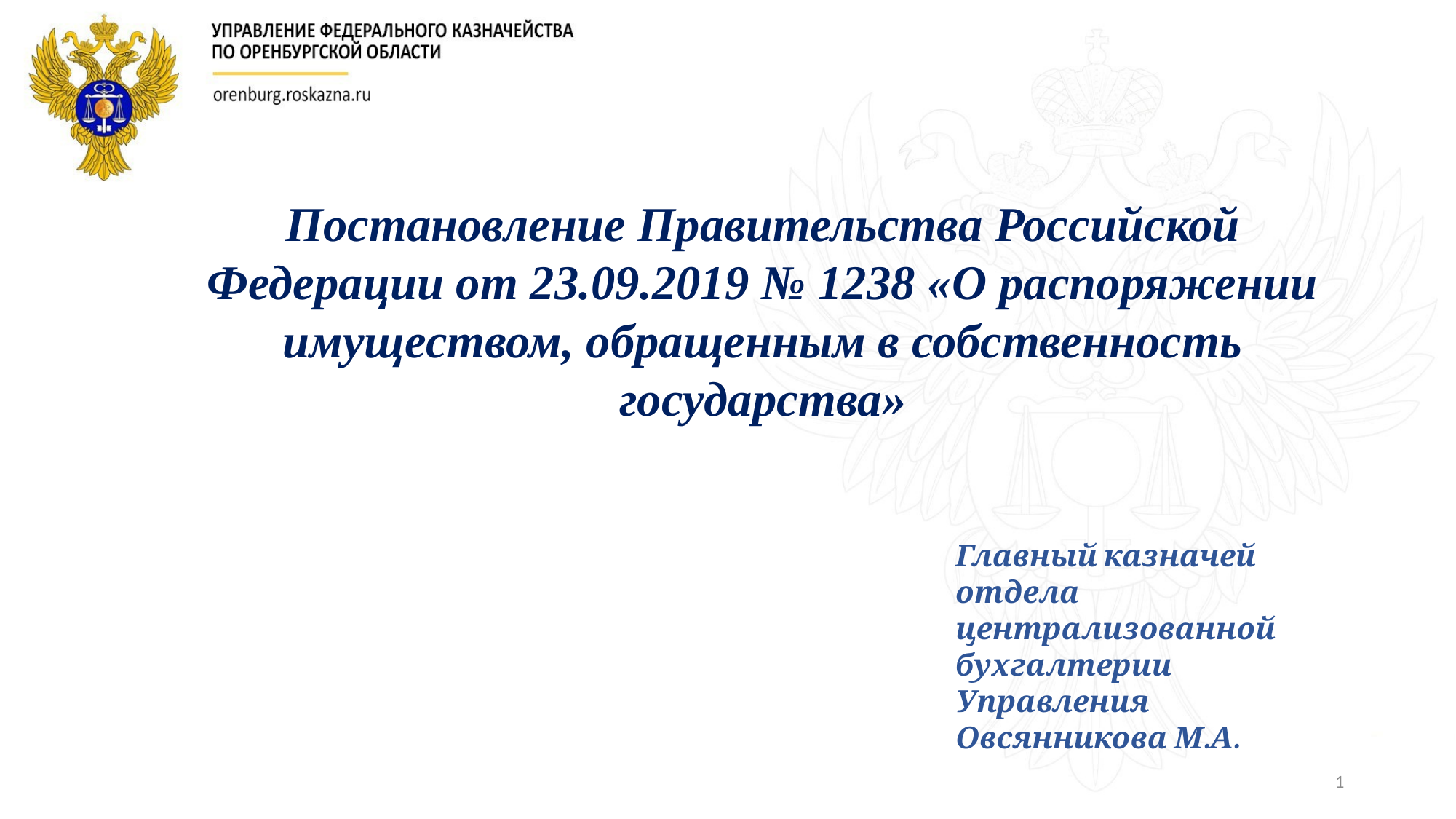

Постановление Правительства Российской Федерации от 23.09.2019 № 1238 «О распоряжении имуществом, обращенным в собственность государства»
Главный казначей
отдела централизованной бухгалтерии Управления
Овсянникова М.А.

1